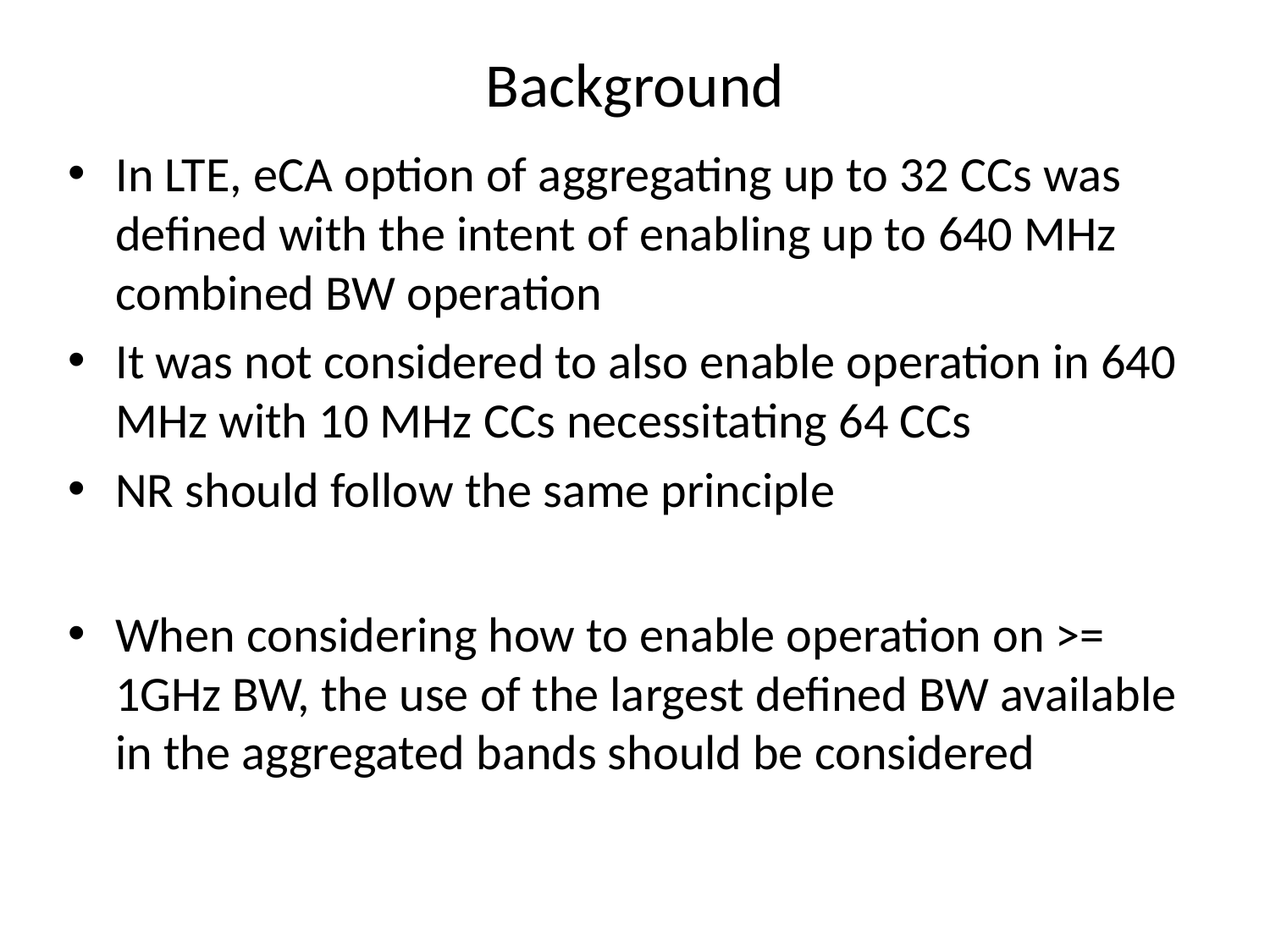

# Background
In LTE, eCA option of aggregating up to 32 CCs was defined with the intent of enabling up to 640 MHz combined BW operation
It was not considered to also enable operation in 640 MHz with 10 MHz CCs necessitating 64 CCs
NR should follow the same principle

When considering how to enable operation on >= 1GHz BW, the use of the largest defined BW available in the aggregated bands should be considered